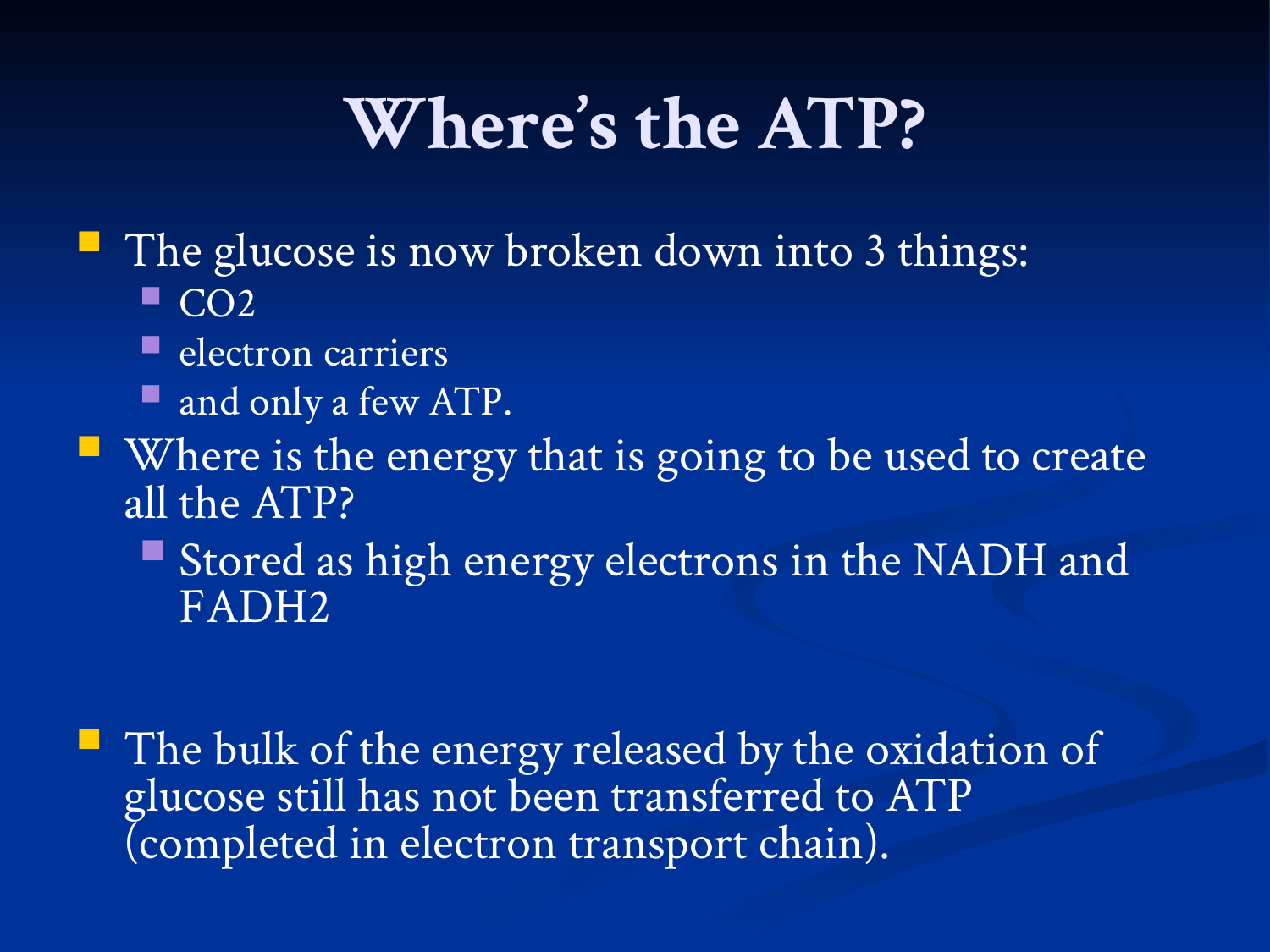

# Where’s the ATP?
The glucose is now broken down into 3 things:
CO2
electron carriers
and only a few ATP.
Where is the energy that is going to be used to create all the ATP?
Stored as high energy electrons in the NADH and FADH2

The bulk of the energy released by the oxidation of glucose still has not been transferred to ATP (completed in electron transport chain).